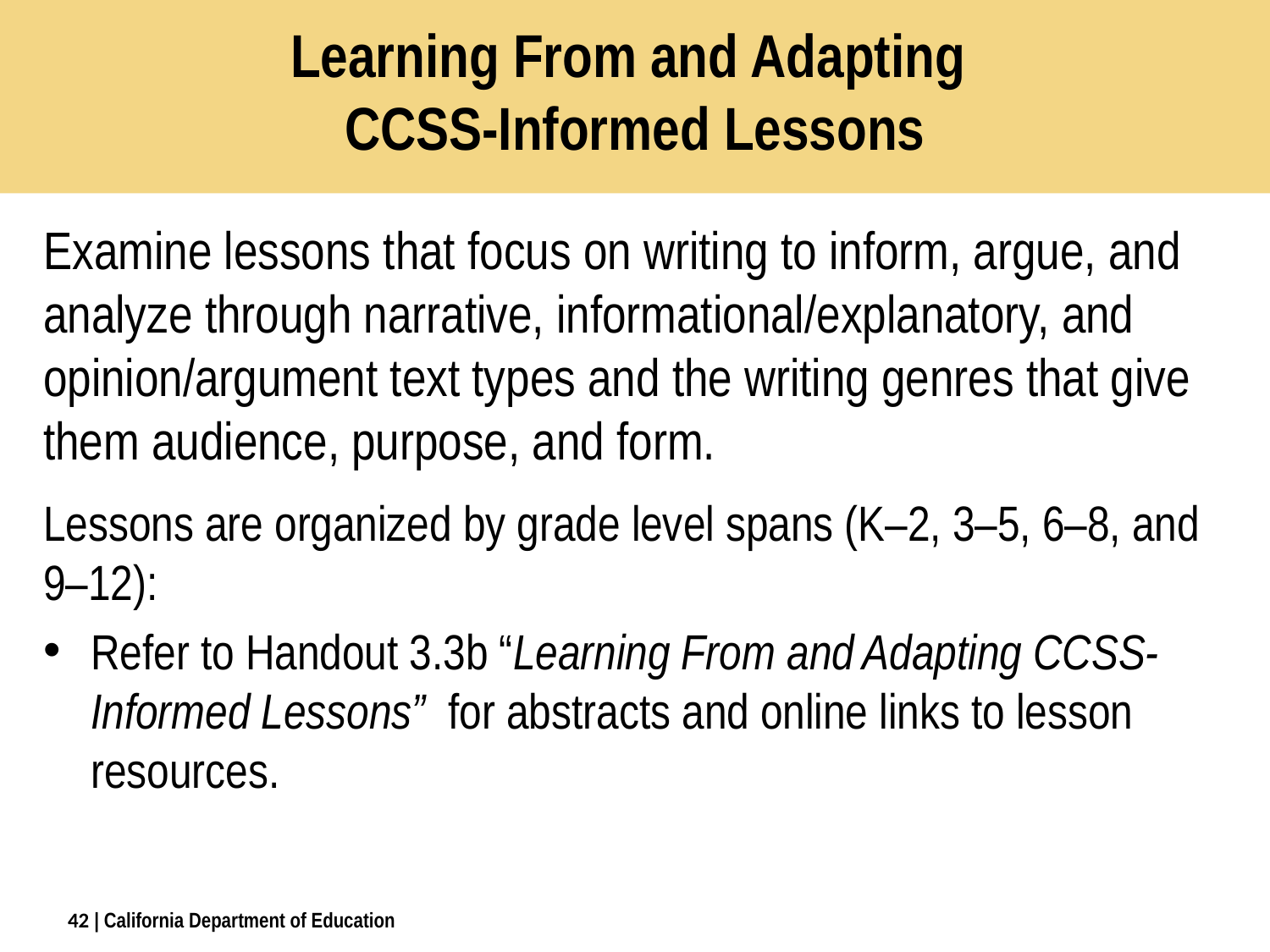

# Learning From and Adapting CCSS-Informed Lessons
Examine lessons that focus on writing to inform, argue, and analyze through narrative, informational/explanatory, and opinion/argument text types and the writing genres that give them audience, purpose, and form.
Lessons are organized by grade level spans (K–2, 3–5, 6–8, and 9–12):
Refer to Handout 3.3b “Learning From and Adapting CCSS-Informed Lessons”  for abstracts and online links to lesson resources.

42
| California Department of Education